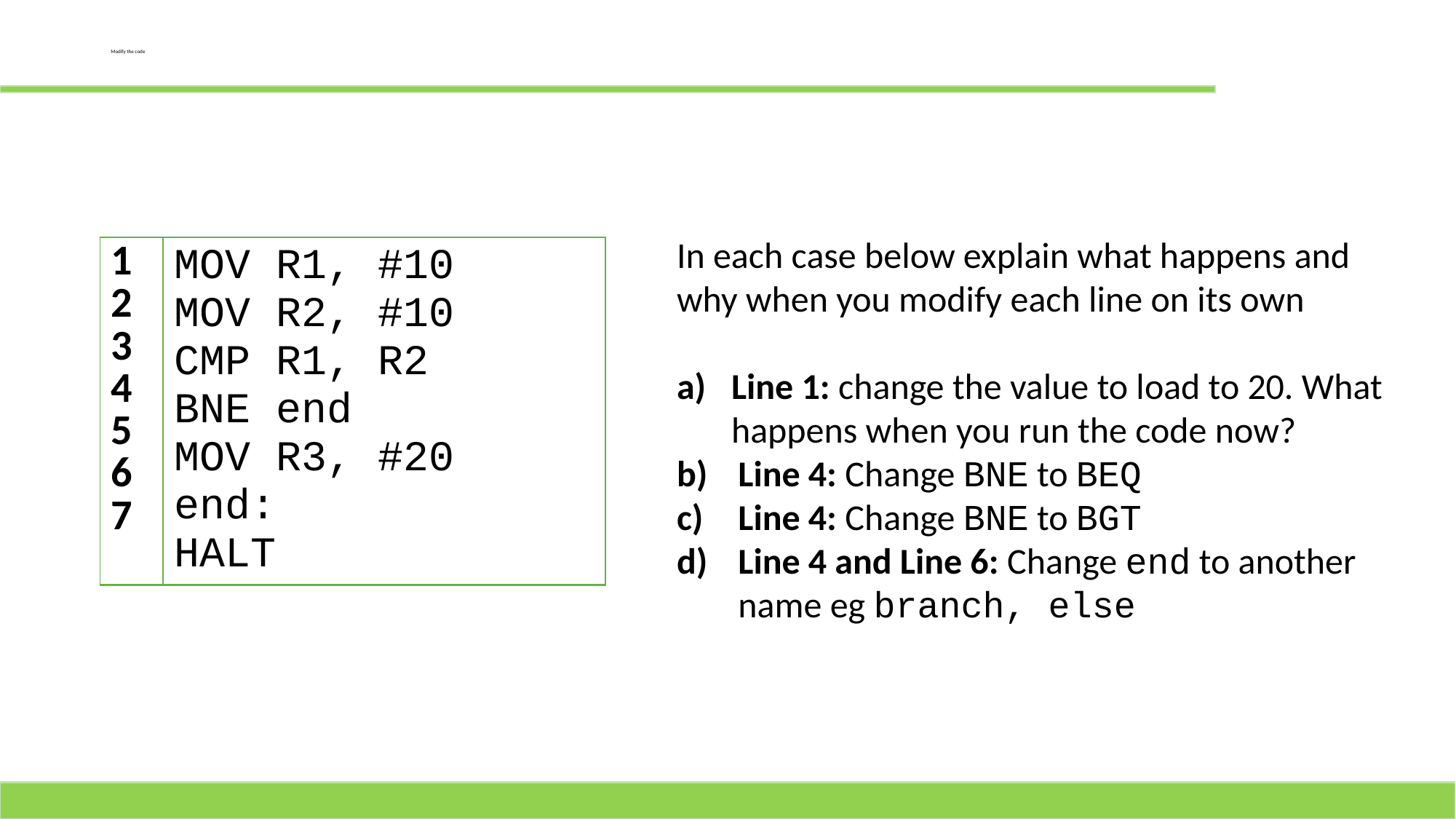

# Modify the code
In each case below explain what happens and why when you modify each line on its own

Line 1: change the value to load to 20. What happens when you run the code now?
Line 4: Change BNE to BEQ
Line 4: Change BNE to BGT
Line 4 and Line 6: Change end to another name eg branch, else

| 1 2 3 4 5 6 7 | MOV R1, #10 MOV R2, #10 CMP R1, R2 BNE end MOV R3, #20 end: HALT |
| --- | --- |